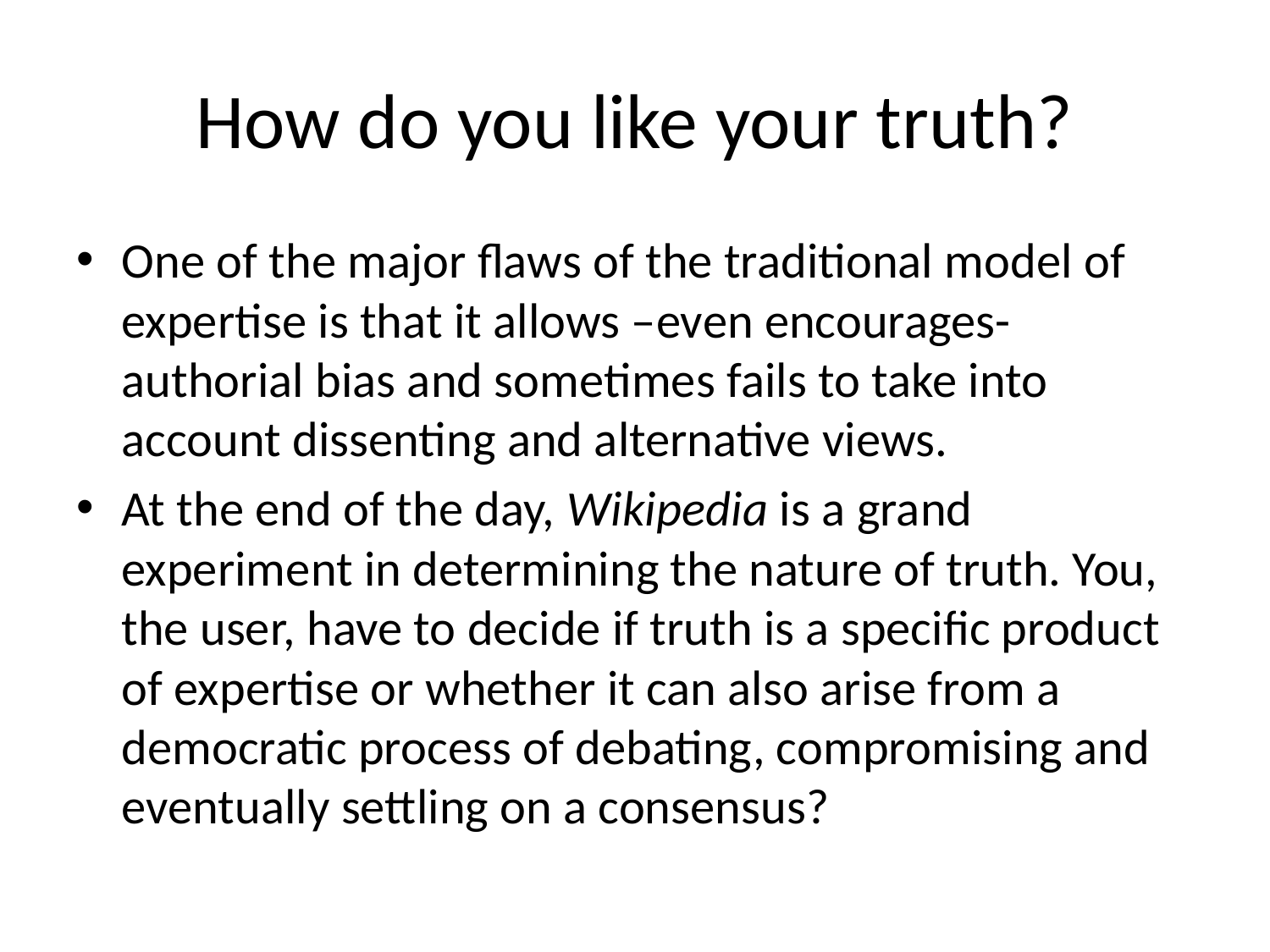

# How do you like your truth?
One of the major flaws of the traditional model of expertise is that it allows –even encourages- authorial bias and sometimes fails to take into account dissenting and alternative views.
At the end of the day, Wikipedia is a grand experiment in determining the nature of truth. You, the user, have to decide if truth is a specific product of expertise or whether it can also arise from a democratic process of debating, compromising and eventually settling on a consensus?